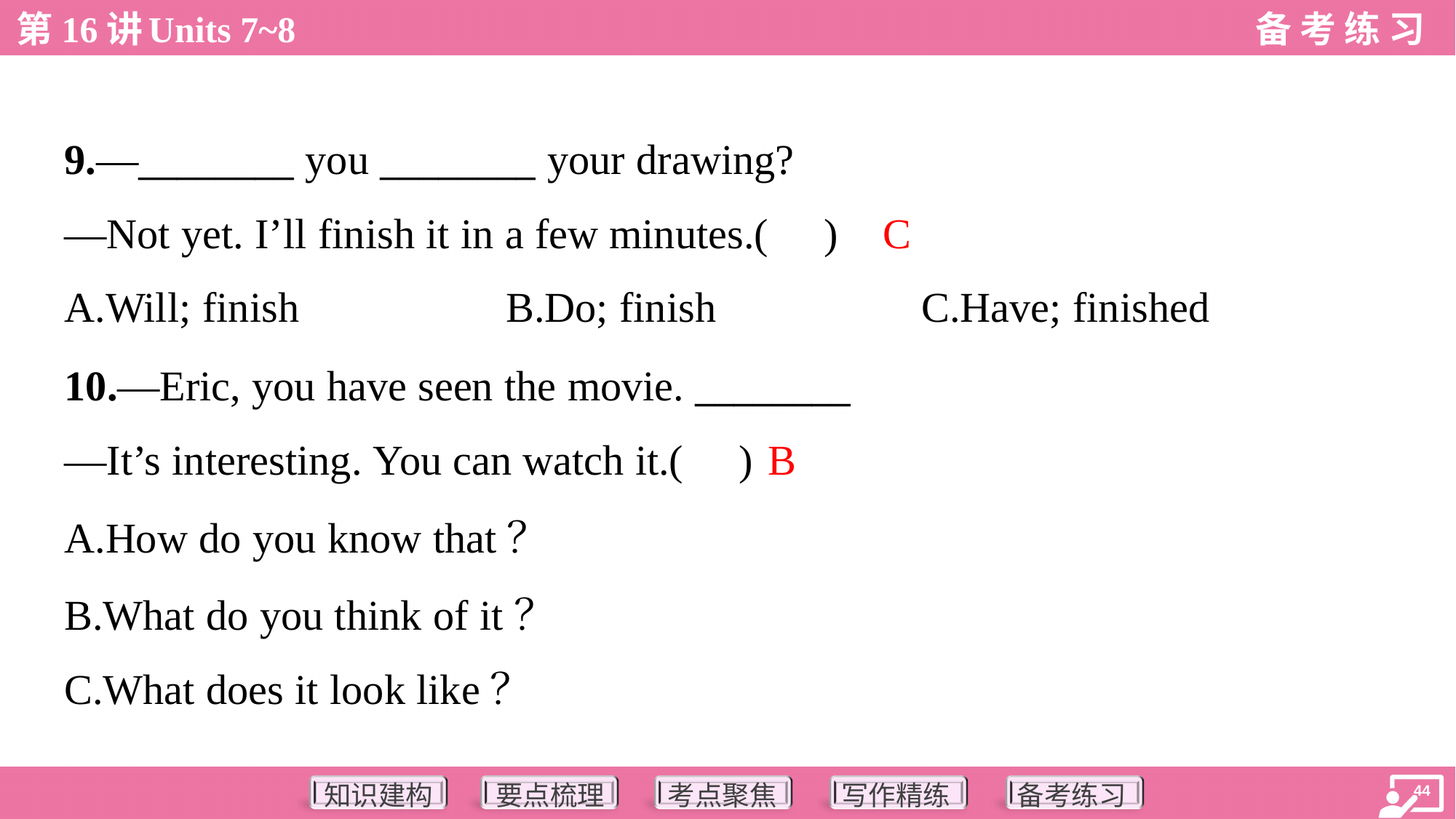

9.—________ you ________ your drawing?
—Not yet. I’ll finish it in a few minutes.(     )
C
A.Will; finish	B.Do; finish	C.Have; finished
10.—Eric, you have seen the movie. ________
—It’s interesting. You can watch it.(     )
B
A.How do you know that？
B.What do you think of it？
C.What does it look like？